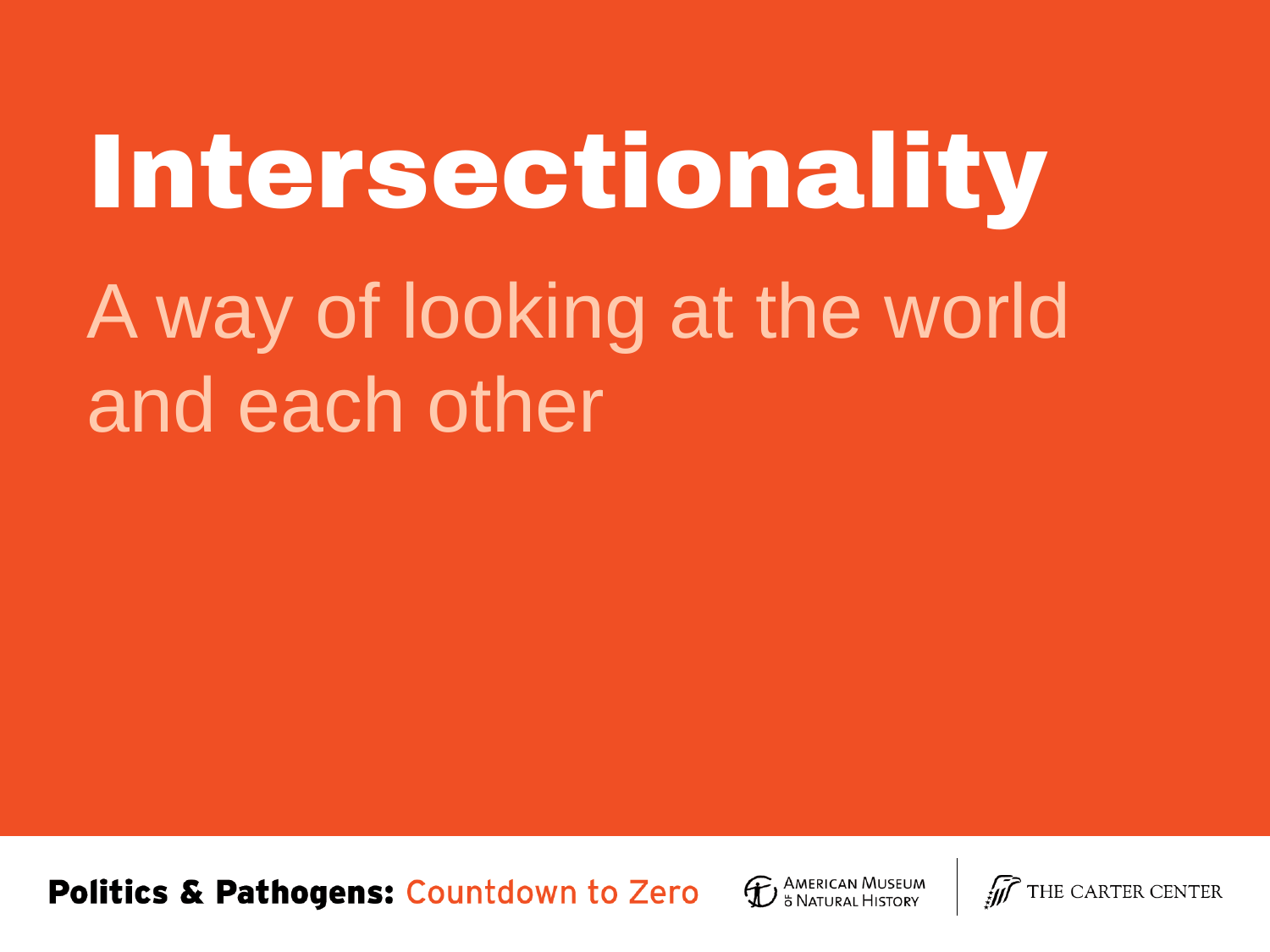

# Intersectionality
A way of looking at the world and each other